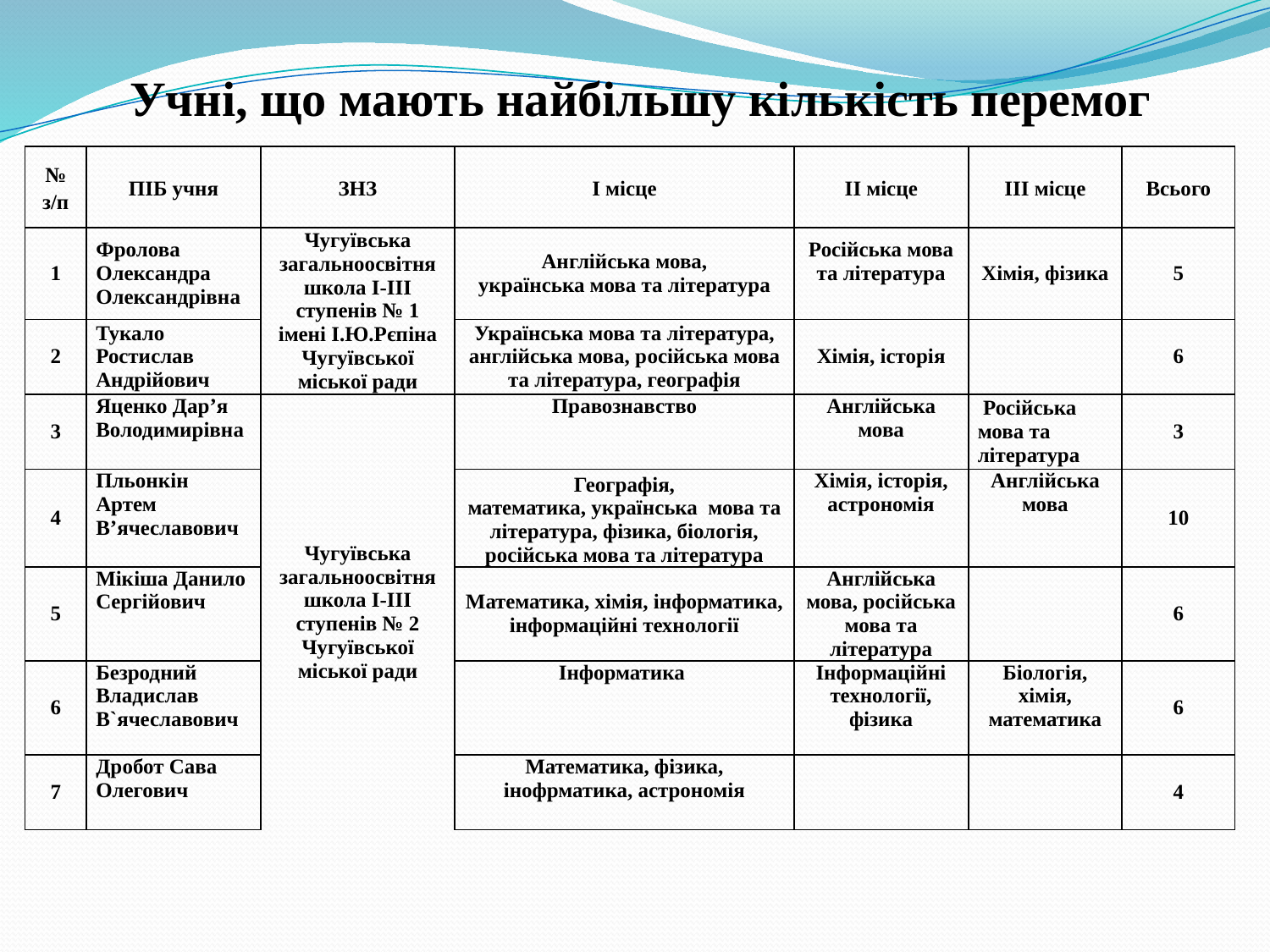

# Учні, що мають найбільшу кількість перемог
| № з/п | ПІБ учня | ЗНЗ | І місце | ІІ місце | ІІІ місце | Всього |
| --- | --- | --- | --- | --- | --- | --- |
| 1 | Фролова Олександра Олександрівна | Чугуївська загальноосвітня школа І-ІІІ ступенів № 1 імені І.Ю.Рєпіна Чугуївської міської ради | Англійська мова, українська мова та література | Російська мова та література | Хімія, фізика | 5 |
| 2 | Тукало Ростислав Андрійович |  | Українська мова та література, англійська мова, російська мова та література, географія | Хімія, історія |  | 6 |
| 3 | Яценко Дар’я Володимирівна | Чугуївська загальноосвітня школа І-ІІІ ступенів № 2 Чугуївської міської ради | Правознавство | Англійська мова | Російська мова та література | 3 |
| 4 | Пльонкін Артем В’ячеславович |  | Географія, математика, українська мова та література, фізика, біологія, російська мова та література | Хімія, історія, астрономія | Англійська мова | 10 |
| 5 | Мікіша Данило Сергійович |  | Математика, хімія, інформатика, інформаційні технології | Англійська мова, російська мова та література |  | 6 |
| 6 | Безродний Владислав В`ячеславович |  | Інформатика | Інформаційні технології, фізика | Біологія, хімія, математика | 6 |
| 7 | Дробот Сава Олегович |  | Математика, фізика, інофрматика, астрономія |  |  | 4 |